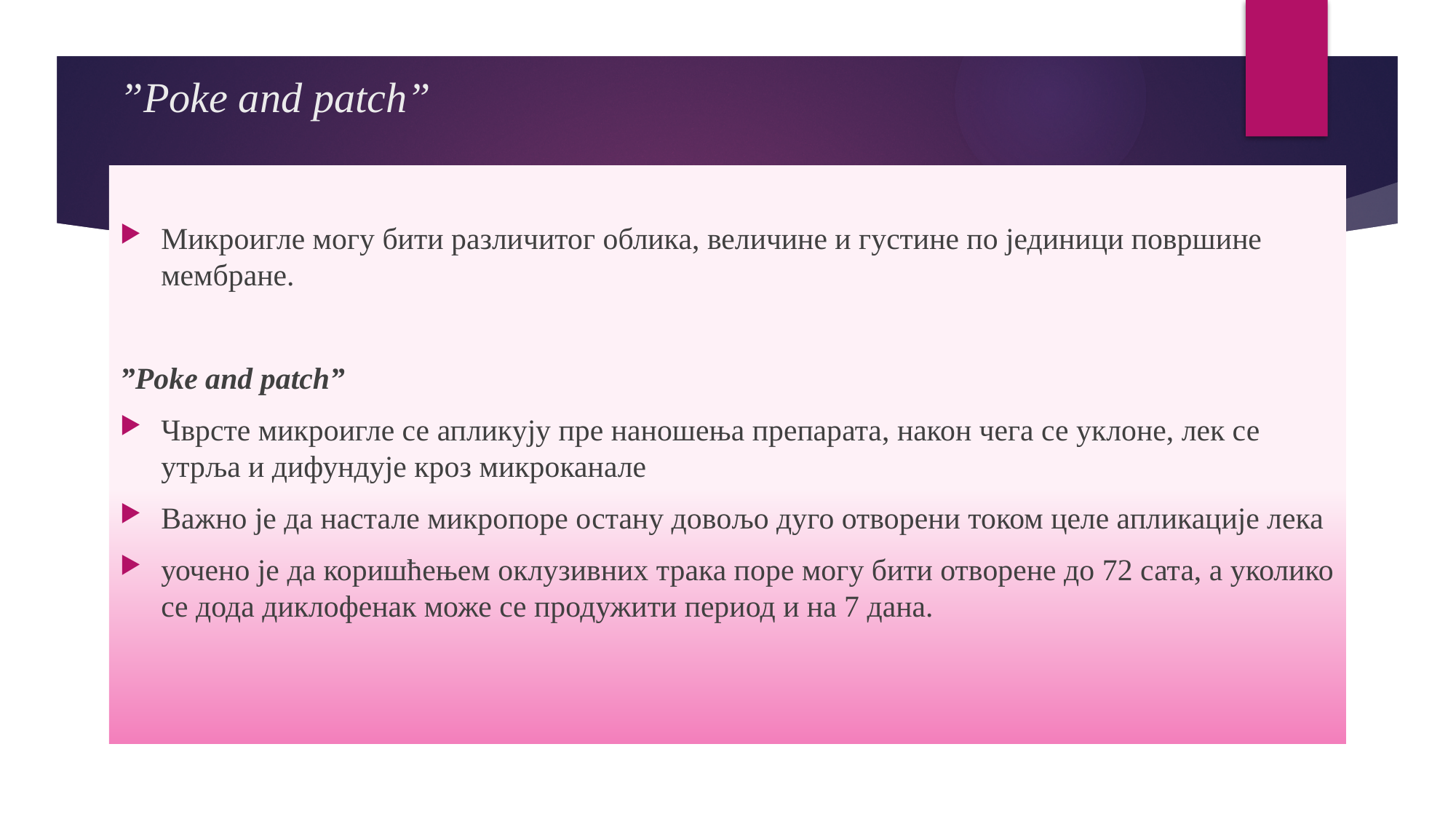

# ”Poke and patch”

Микроигле могу бити различитог облика, величине и густине по јединици површине мембране.

”Poke and patch”
Чврсте микроигле се апликују пре наношења препарата, након чега се уклоне, лек се утрља и дифундује кроз микроканале
Важно је да настале микропоре остану довољо дуго отворени током целе апликације лека
уочено је да коришћењем оклузивних трака поре могу бити отворене до 72 сата, а уколико се дода диклофенак може се продужити период и на 7 дана.